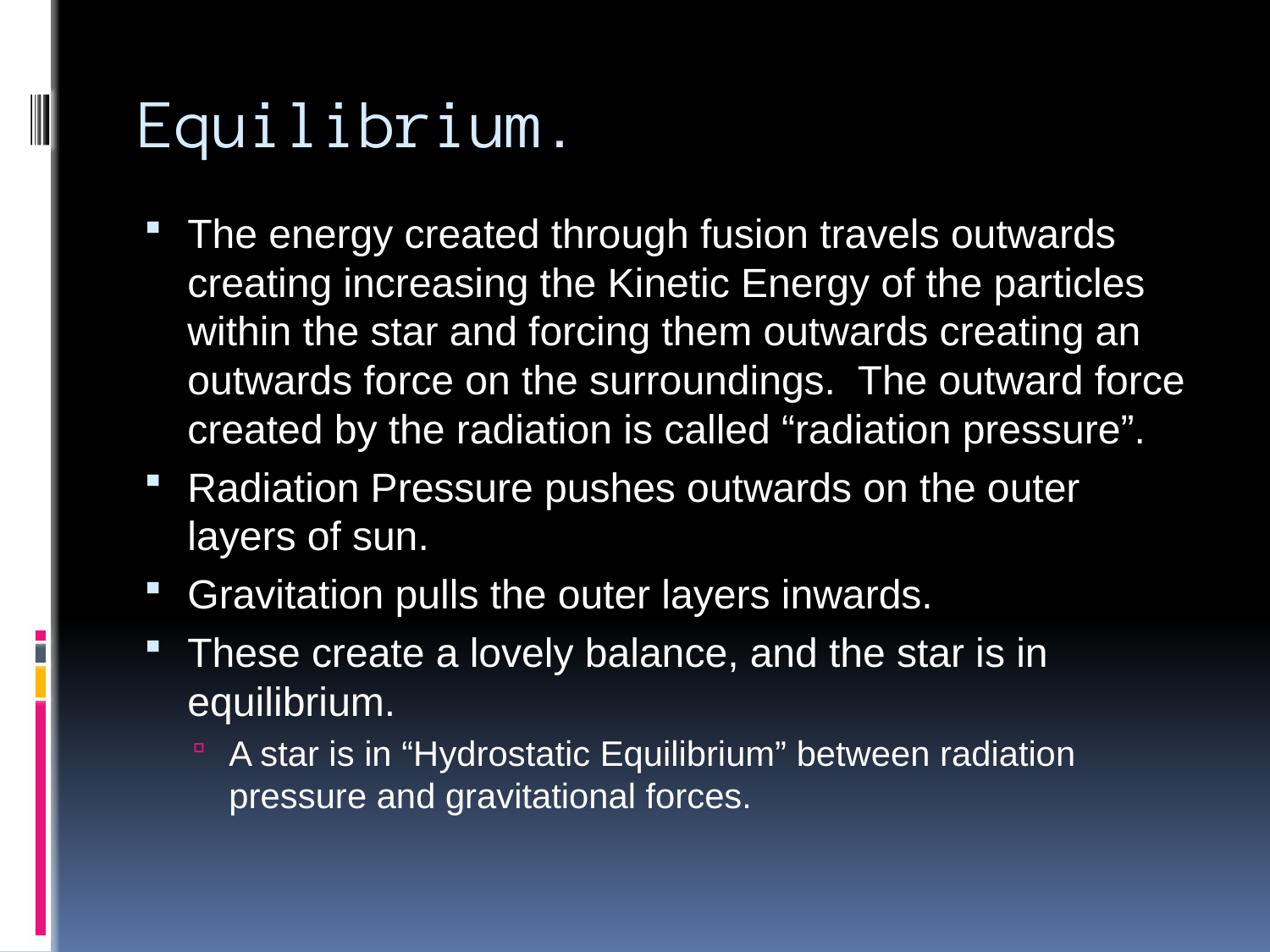

# Equilibrium.
The energy created through fusion travels outwards creating increasing the Kinetic Energy of the particles within the star and forcing them outwards creating an outwards force on the surroundings.  The outward force created by the radiation is called “radiation pressure”.
Radiation Pressure pushes outwards on the outer layers of sun.
Gravitation pulls the outer layers inwards.
These create a lovely balance, and the star is in equilibrium.
A star is in “Hydrostatic Equilibrium” between radiation pressure and gravitational forces.